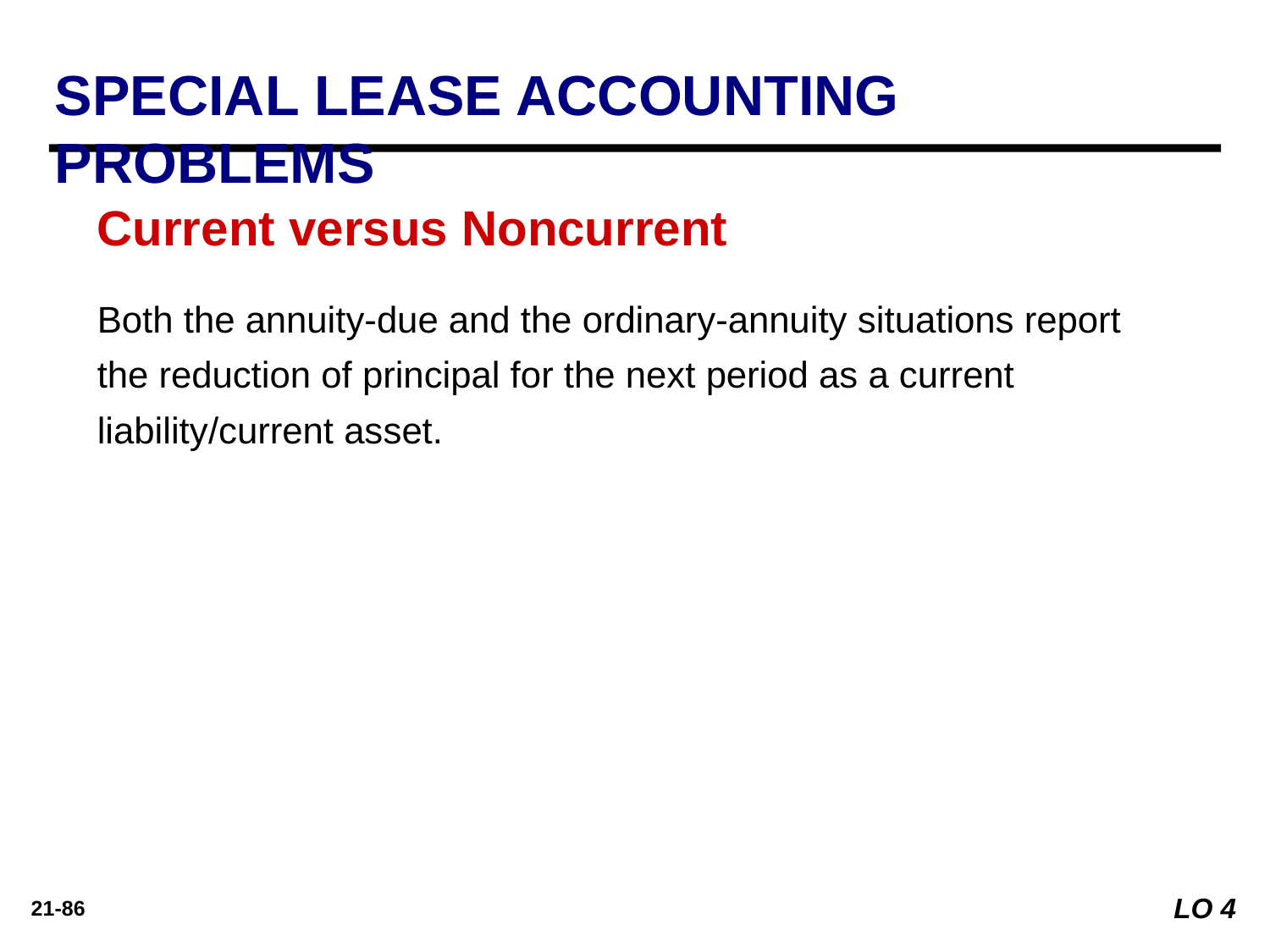

SPECIAL LEASE ACCOUNTING PROBLEMS

Current versus Noncurrent
Both the annuity-due and the ordinary-annuity situations report the reduction of principal for the next period as a current liability/current asset.
LO 4